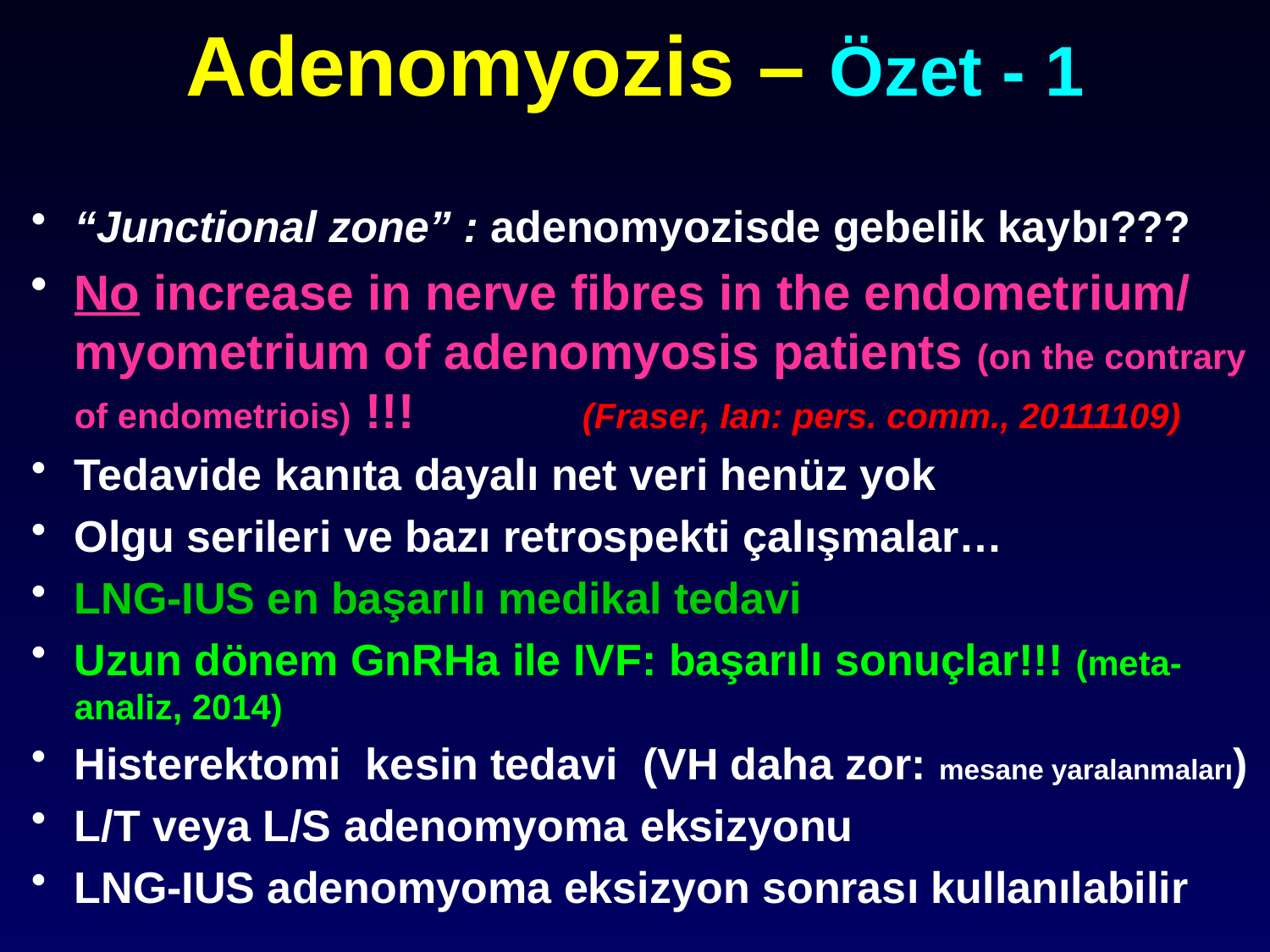

# Adenomyozis – Özet - 1
“Junctional zone” : adenomyozisde gebelik kaybı???
No increase in nerve fibres in the endometrium/  myometrium of adenomyosis patients (on the contrary of endometriois) !!!		(Fraser, Ian: pers. comm., 20111109)
Tedavide kanıta dayalı net veri henüz yok
Olgu serileri ve bazı retrospekti çalışmalar…
LNG-IUS en başarılı medikal tedavi
Uzun dönem GnRHa ile IVF: başarılı sonuçlar!!! (meta-analiz, 2014)
Histerektomi  kesin tedavi  (VH daha zor: mesane yaralanmaları)
L/T veya L/S adenomyoma eksizyonu
LNG-IUS adenomyoma eksizyon sonrası kullanılabilir